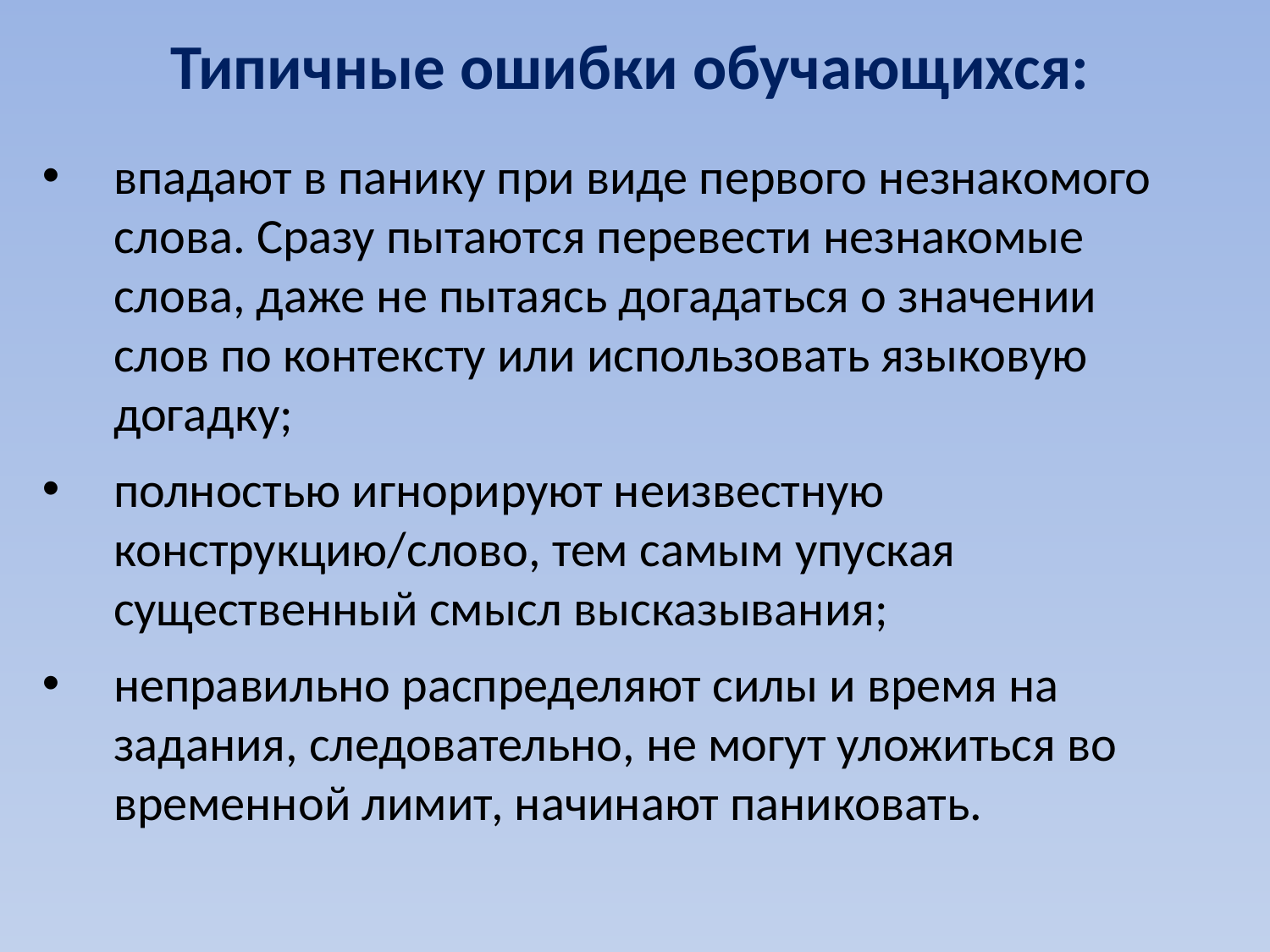

Типичные ошибки обучающихся:
впадают в панику при виде первого незнакомого слова. Сразу пытаются перевести незнакомые слова, даже не пытаясь догадаться о значении слов по контексту или использовать языковую догадку;

полностью игнорируют неизвестную конструкцию/слово, тем самым упуская существенный смысл высказывания;

неправильно распределяют силы и время на задания, следовательно, не могут уложиться во временной лимит, начинают паниковать.